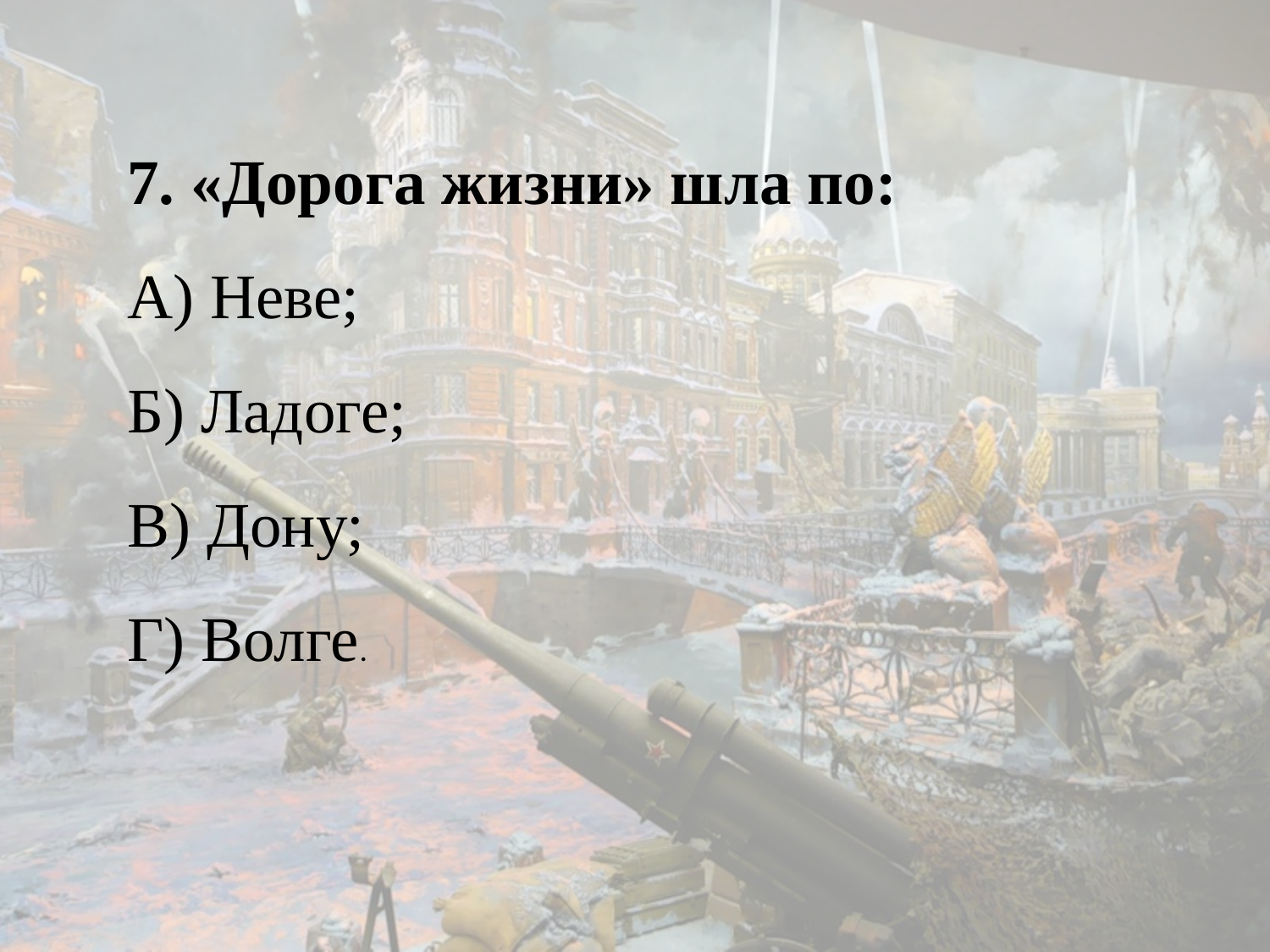

7. «Дорога жизни» шла по:
А) Неве;
Б) Ладоге;
В) Дону;
Г) Волге.